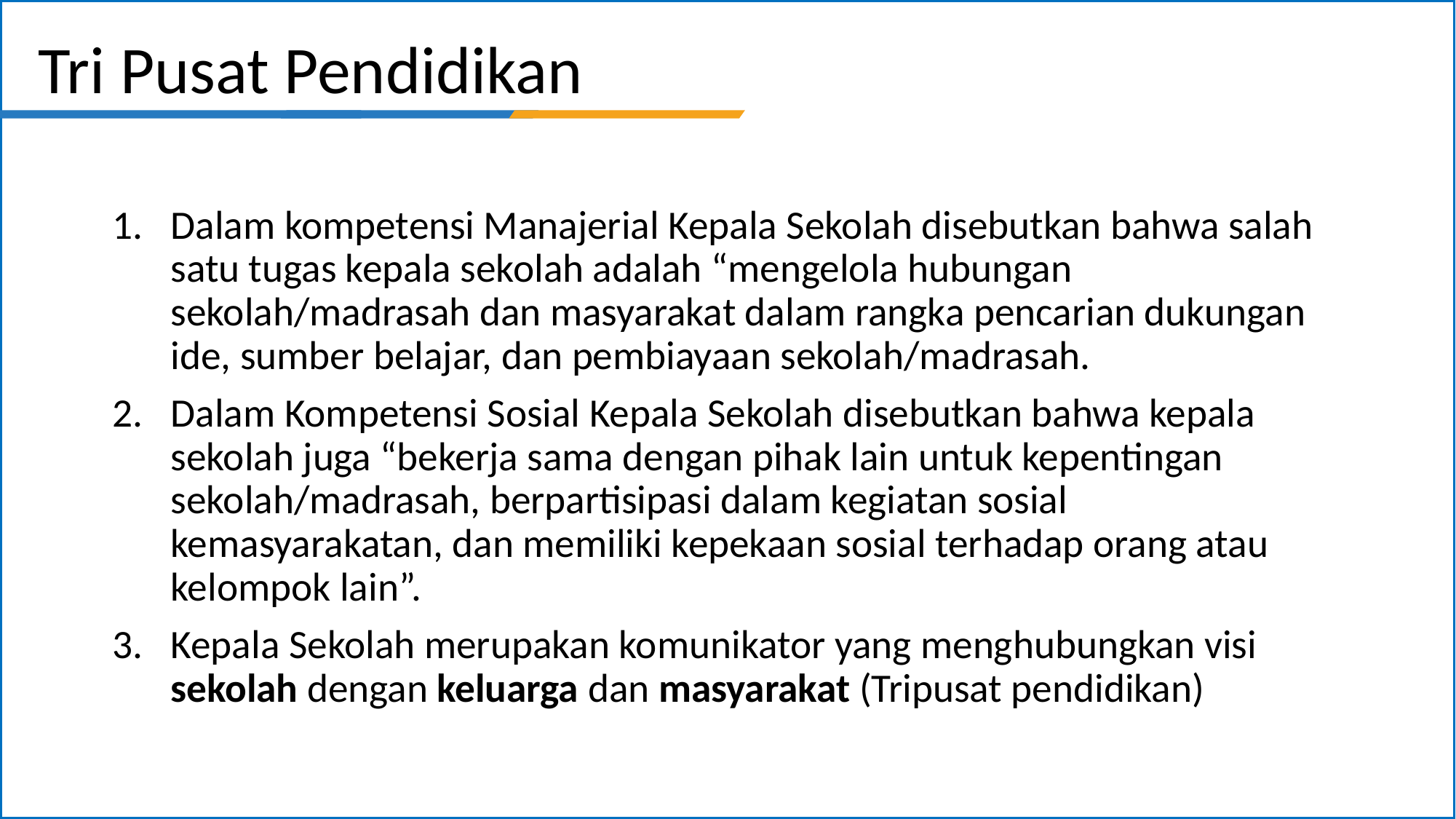

# Tri Pusat Pendidikan

Dalam kompetensi Manajerial Kepala Sekolah disebutkan bahwa salah satu tugas kepala sekolah adalah “mengelola hubungan sekolah/madrasah dan masyarakat dalam rangka pencarian dukungan ide, sumber belajar, dan pembiayaan sekolah/madrasah.
Dalam Kompetensi Sosial Kepala Sekolah disebutkan bahwa kepala sekolah juga “bekerja sama dengan pihak lain untuk kepentingan sekolah/madrasah, berpartisipasi dalam kegiatan sosial kemasyarakatan, dan memiliki kepekaan sosial terhadap orang atau kelompok lain”.
Kepala Sekolah merupakan komunikator yang menghubungkan visi sekolah dengan keluarga dan masyarakat (Tripusat pendidikan)